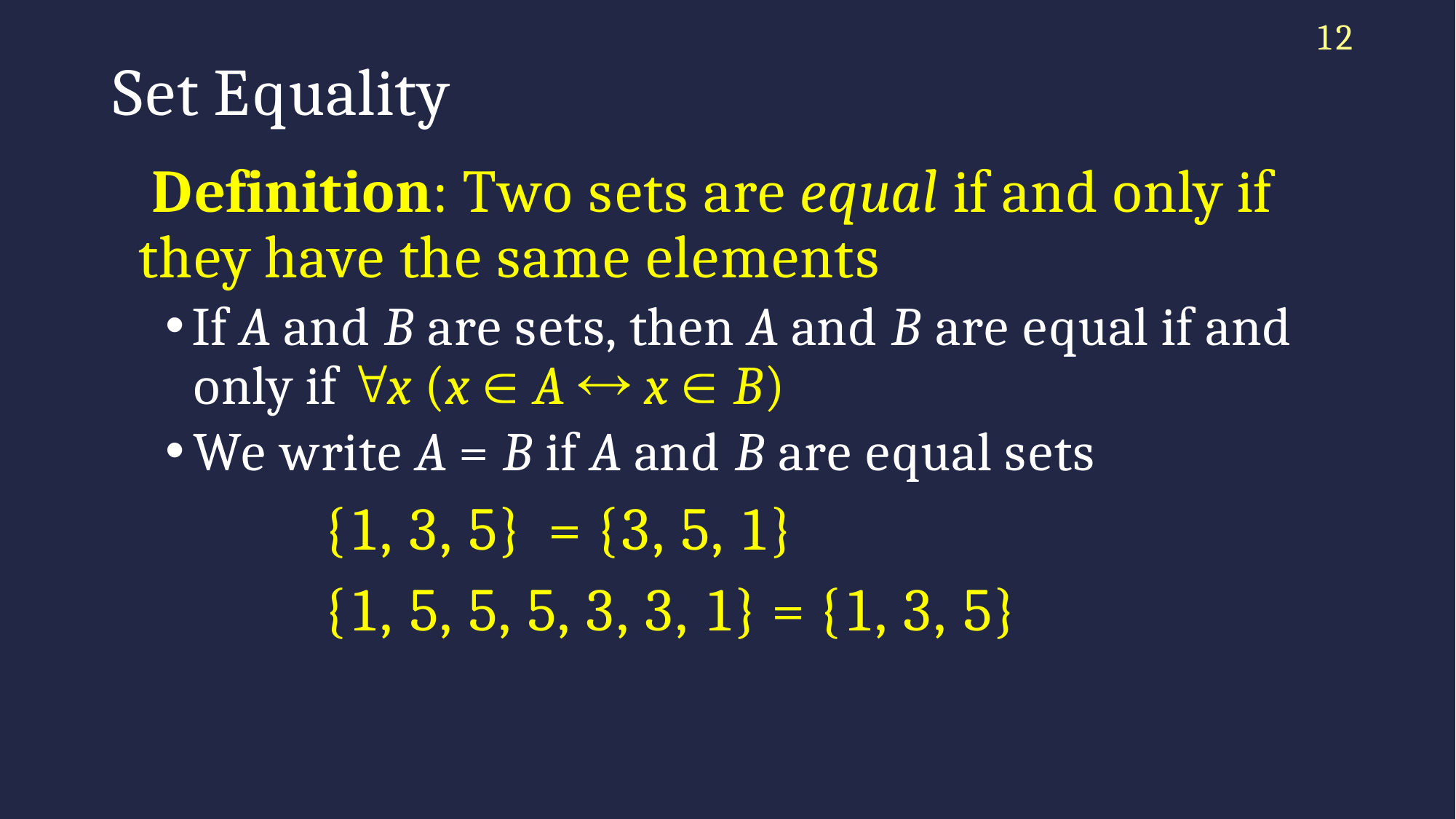

12
# Set Equality
   Definition: Two sets are equal if and only if they have the same elements
If A and B are sets, then A and B are equal if and only if ∀x (x ∈ A ↔ x ∈ B)
We write A = B if A and B are equal sets
                {1, 3, 5}  = {3, 5, 1}
                {1, 5, 5, 5, 3, 3, 1} = {1, 3, 5}